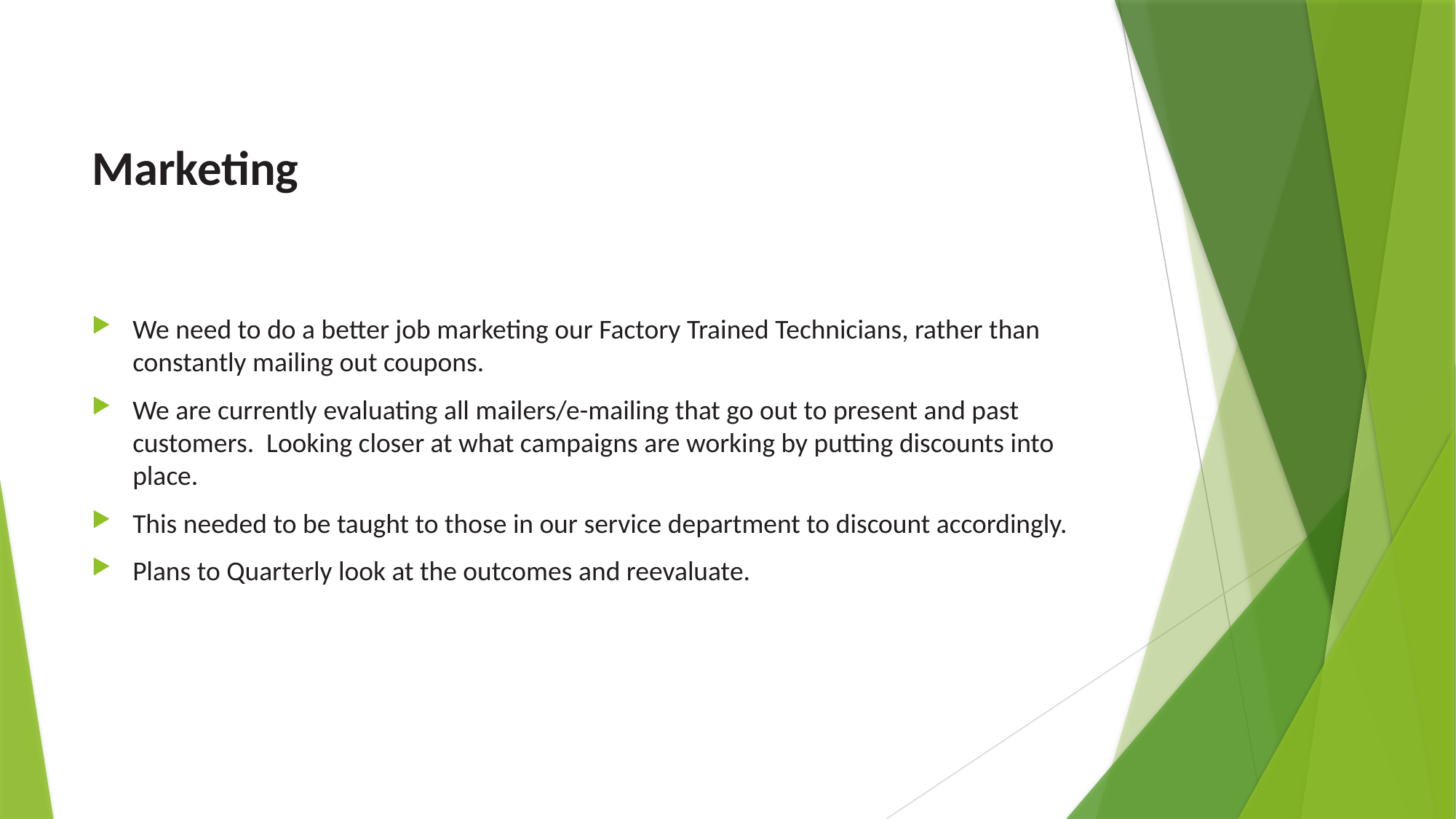

# Marketing

We need to do a better job marketing our Factory Trained Technicians, rather than constantly mailing out coupons.
We are currently evaluating all mailers/e-mailing that go out to present and past customers.  Looking closer at what campaigns are working by putting discounts into place.
This needed to be taught to those in our service department to discount accordingly.
Plans to Quarterly look at the outcomes and reevaluate.